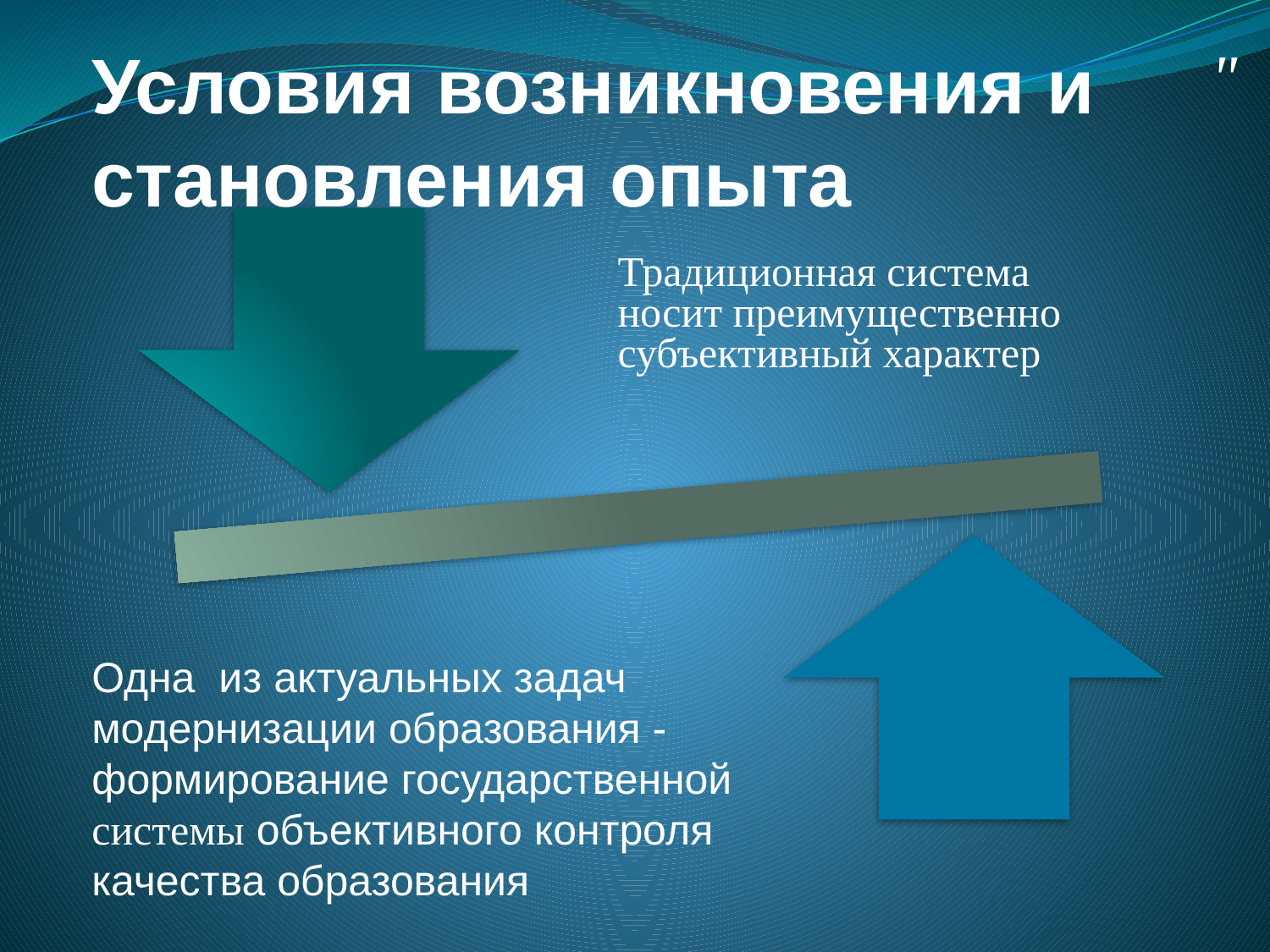

Условия возникновения и становления опыта
"

Традиционная система носит преимущественно субъективный характер

Одна  из актуальных задач модернизации образования -  формирование государственной системы объективного контроля качества образования